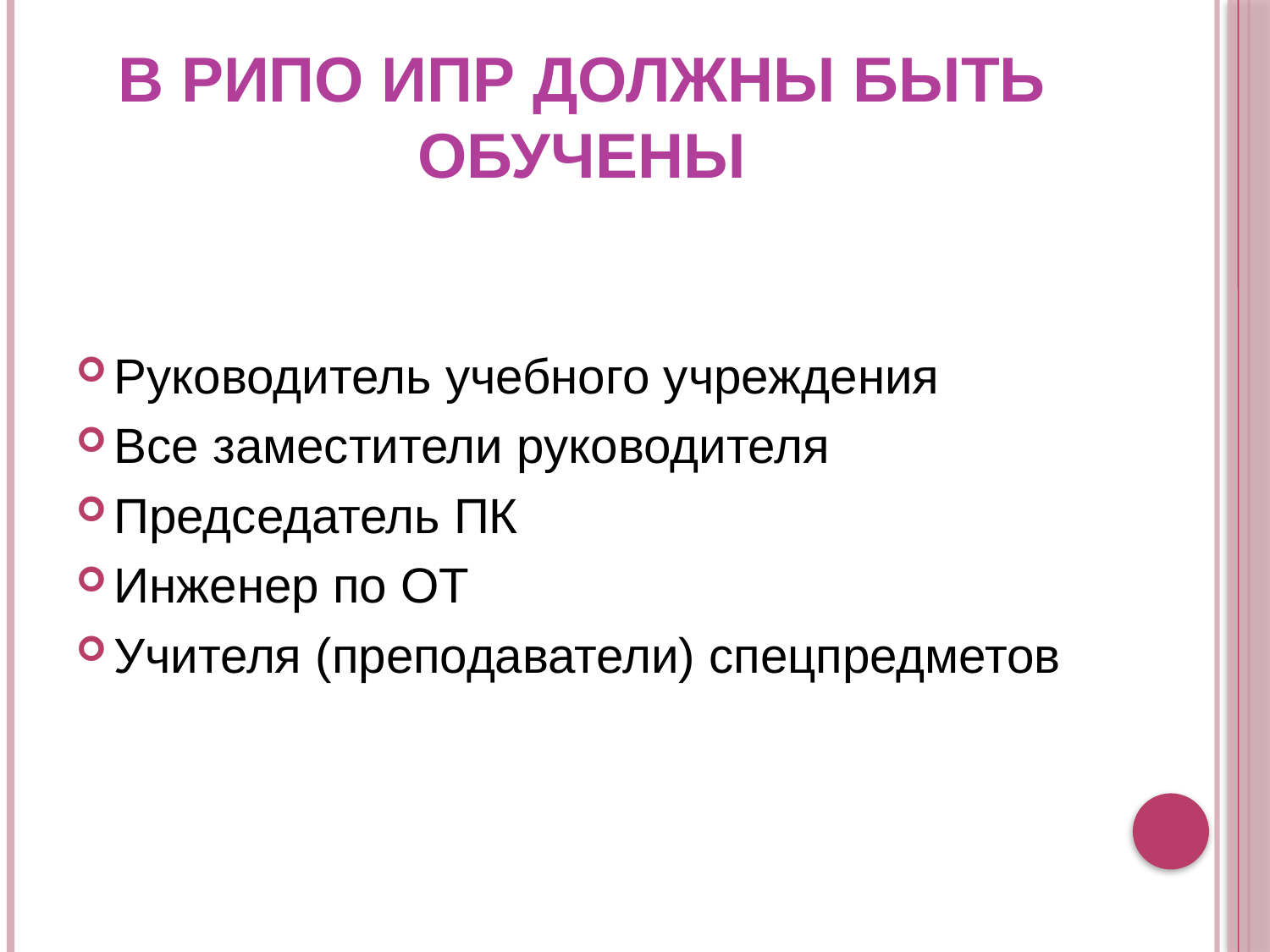

# В РИПО ИПР должны быть обучены
Руководитель учебного учреждения
Все заместители руководителя
Председатель ПК
Инженер по ОТ
Учителя (преподаватели) спецпредметов